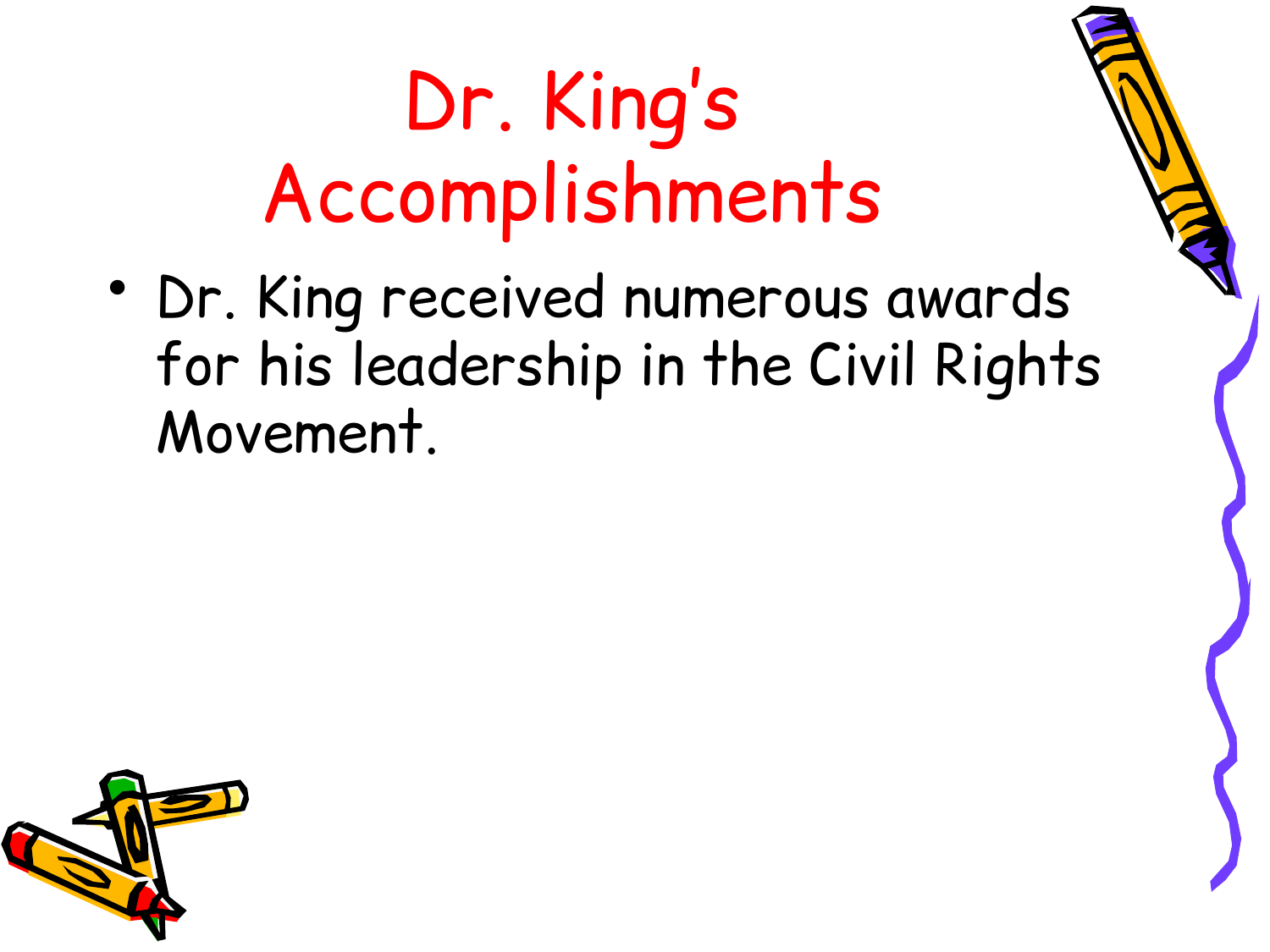

# Dr. King’s Accomplishments
Dr. King received numerous awards for his leadership in the Civil Rights Movement.